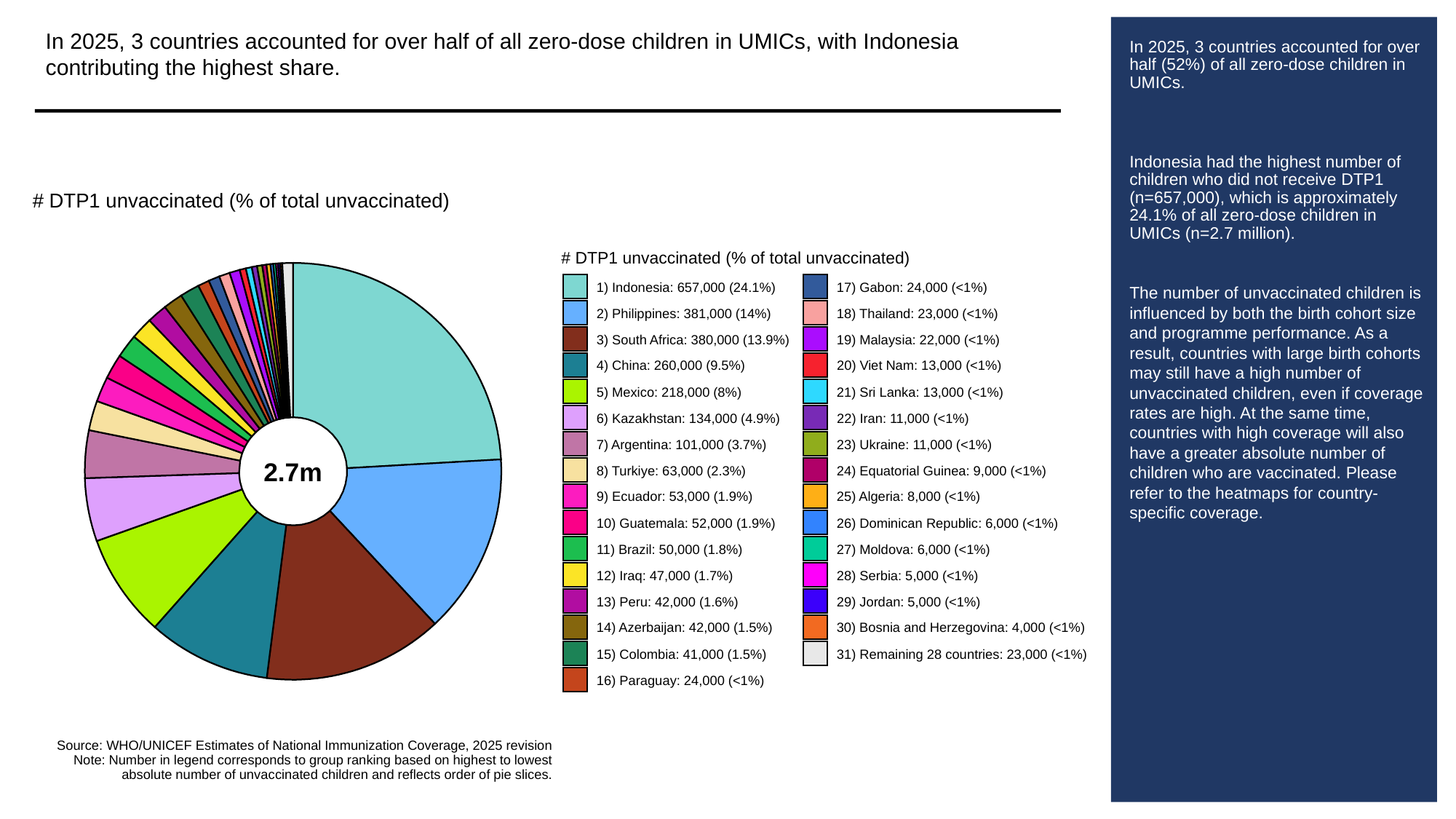

In 2025, 3 countries accounted for over half of all zero-dose children in UMICs, with Indonesia contributing the highest share.
# In 2025, 3 countries accounted for over half (52%) of all zero-dose children in UMICs.

Indonesia had the highest number of children who did not receive DTP1 (n=657,000), which is approximately 24.1% of all zero-dose children in UMICs (n=2.7 million).

The number of unvaccinated children is influenced by both the birth cohort size and programme performance. As a result, countries with large birth cohorts may still have a high number of unvaccinated children, even if coverage rates are high. At the same time, countries with high coverage will also have a greater absolute number of children who are vaccinated. Please refer to the heatmaps for country-specific coverage.

# DTP1 unvaccinated (% of total unvaccinated)
# DTP1 unvaccinated (% of total unvaccinated)

1) Indonesia: 657,000 (24.1%)
17) Gabon: 24,000 (<1%)

2) Philippines: 381,000 (14%)
18) Thailand: 23,000 (<1%)

3) South Africa: 380,000 (13.9%)
19) Malaysia: 22,000 (<1%)

4) China: 260,000 (9.5%)
20) Viet Nam: 13,000 (<1%)

5) Mexico: 218,000 (8%)
21) Sri Lanka: 13,000 (<1%)

6) Kazakhstan: 134,000 (4.9%)
22) Iran: 11,000 (<1%)

7) Argentina: 101,000 (3.7%)
23) Ukraine: 11,000 (<1%)

2.7m
8) Turkiye: 63,000 (2.3%)
24) Equatorial Guinea: 9,000 (<1%)

9) Ecuador: 53,000 (1.9%)
25) Algeria: 8,000 (<1%)

10) Guatemala: 52,000 (1.9%)
26) Dominican Republic: 6,000 (<1%)

11) Brazil: 50,000 (1.8%)
27) Moldova: 6,000 (<1%)

12) Iraq: 47,000 (1.7%)
28) Serbia: 5,000 (<1%)

13) Peru: 42,000 (1.6%)
29) Jordan: 5,000 (<1%)

14) Azerbaijan: 42,000 (1.5%)
30) Bosnia and Herzegovina: 4,000 (<1%)

15) Colombia: 41,000 (1.5%)
31) Remaining 28 countries: 23,000 (<1%)

16) Paraguay: 24,000 (<1%)
Source: WHO/UNICEF Estimates of National Immunization Coverage, 2025 revision
Note: Number in legend corresponds to group ranking based on highest to lowest
absolute number of unvaccinated children and reflects order of pie slices.